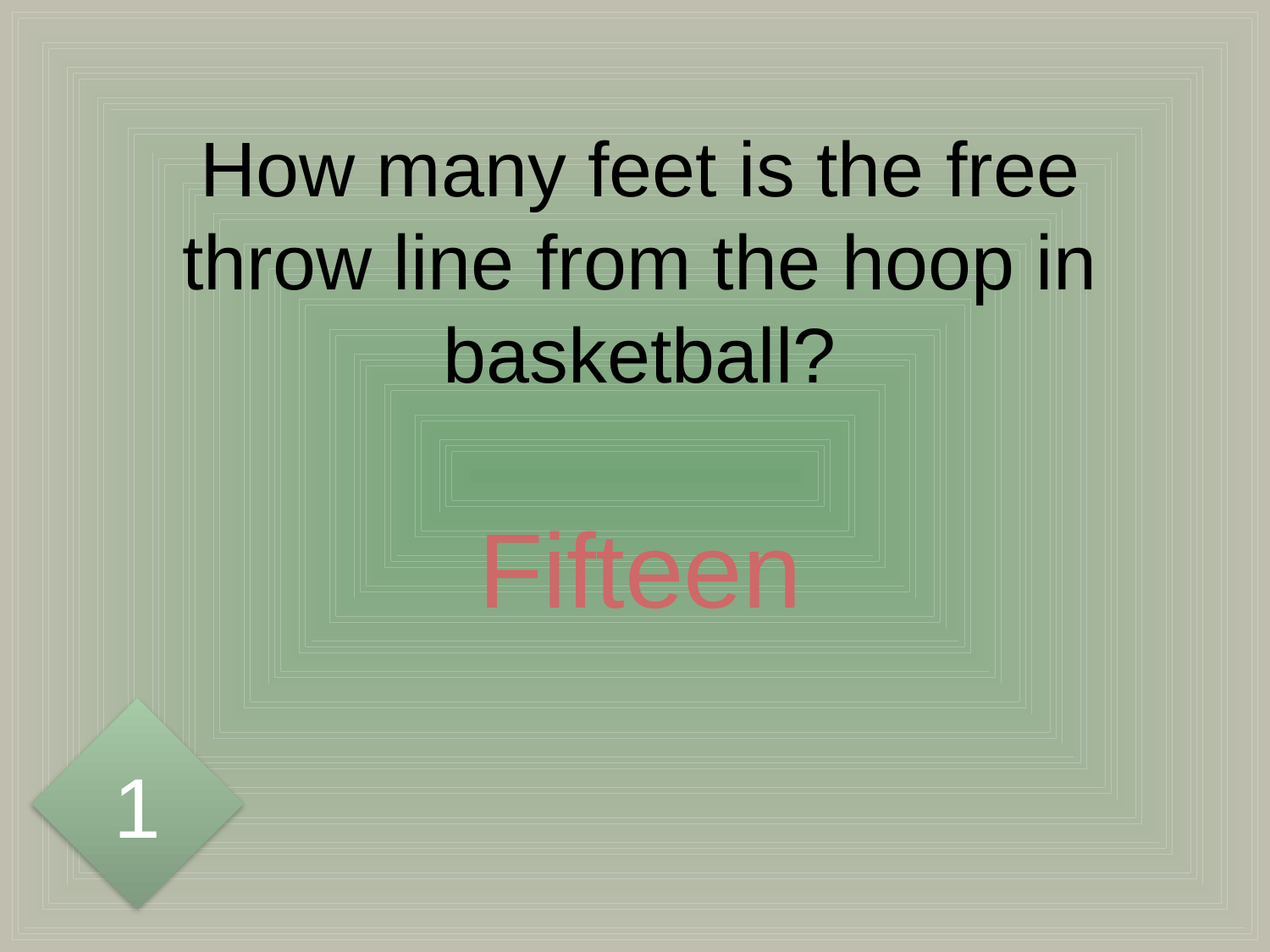

# How many feet is the free throw line from the hoop in basketball?
Fifteen
1